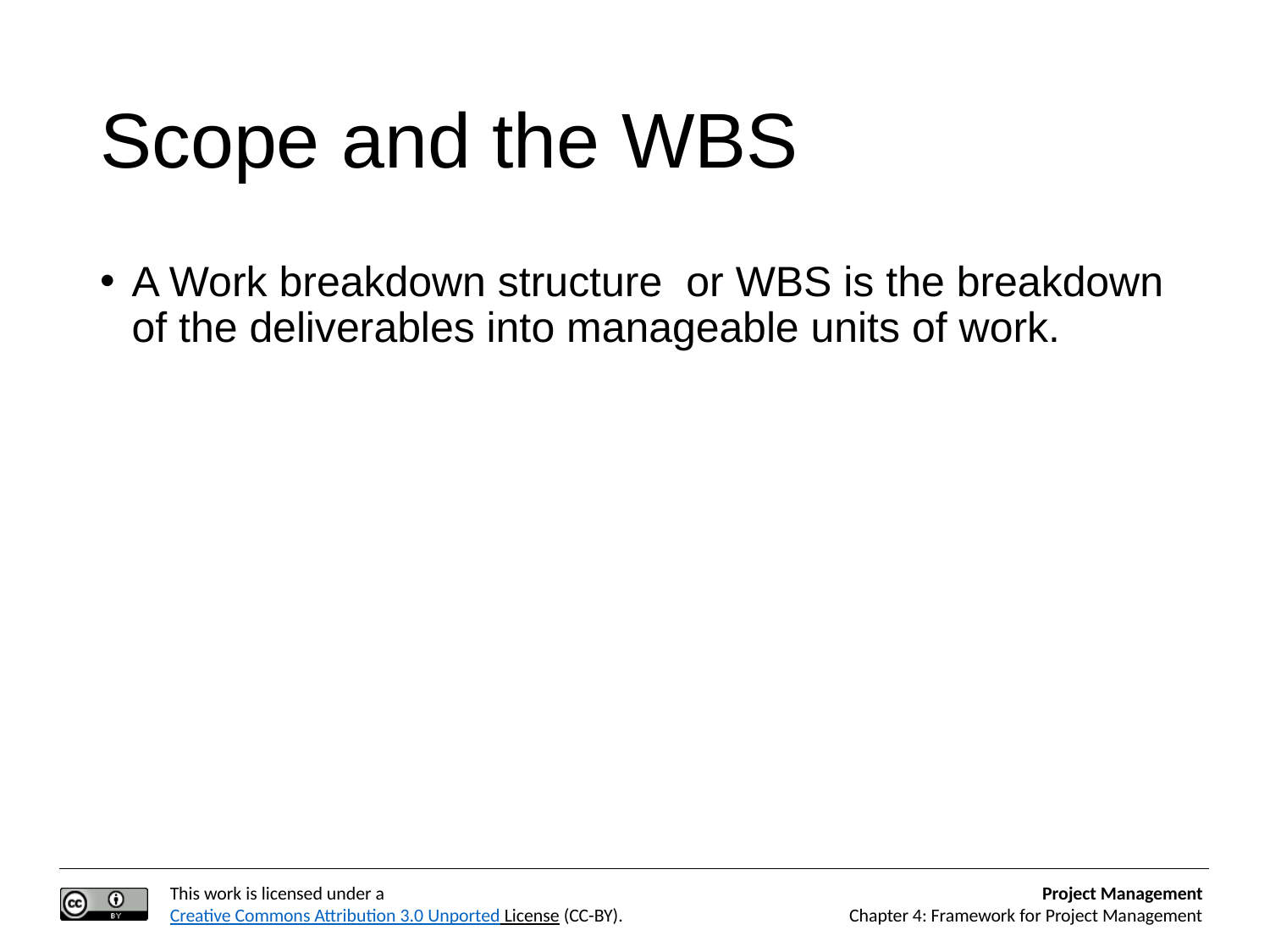

# Scope and the WBS
A Work breakdown structure  or WBS is the breakdown of the deliverables into manageable units of work.